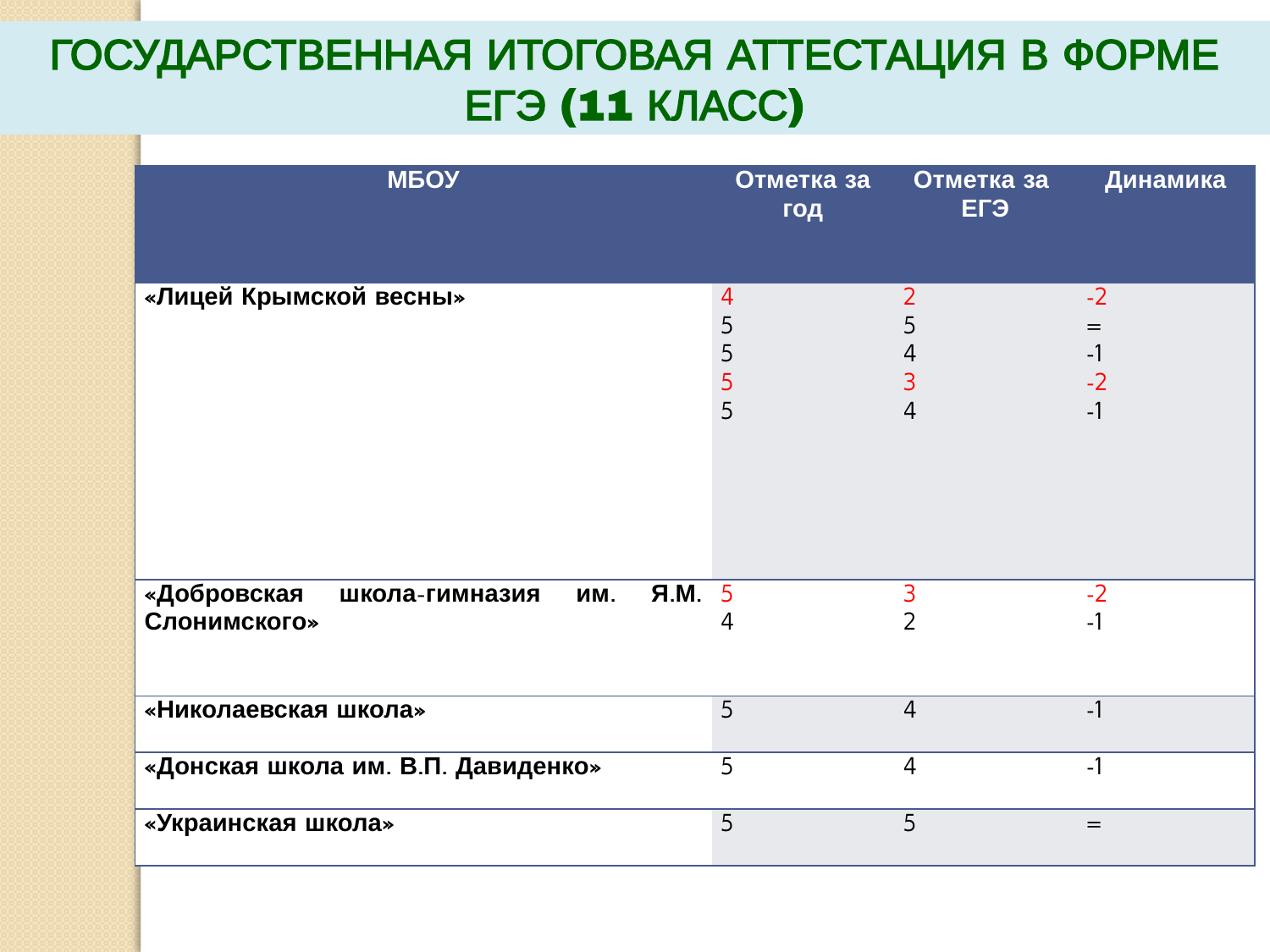

ГОСУДАРСТВЕННАЯ ИТОГОВАЯ АТТЕСТАЦИЯ В ФОРМЕ ЕГЭ (11 КЛАСС)
| МБОУ | Отметка за год | Отметка за ЕГЭ | Динамика |
| --- | --- | --- | --- |
| «Лицей Крымской весны» | 4 5 5 5 5 | 2 5 4 3 4 | -2 = -1 -2 -1 |
| «Добровская школа-гимназия им. Я.М. Слонимского» | 5 4 | 3 2 | -2 -1 |
| «Николаевская школа» | 5 | 4 | -1 |
| «Донская школа им. В.П. Давиденко» | 5 | 4 | -1 |
| «Украинская школа» | 5 | 5 | = |